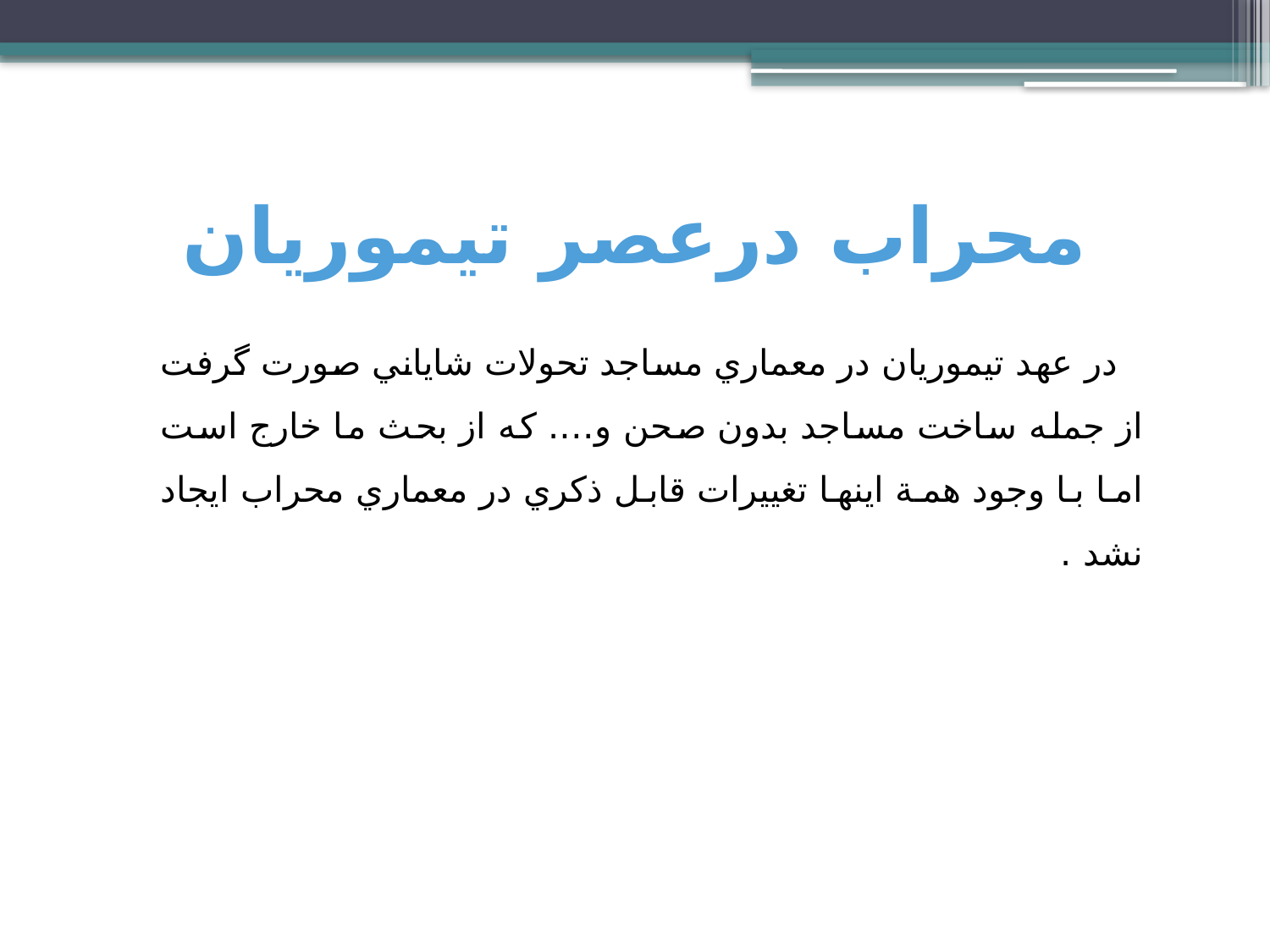

# محراب درعصر تيموريان
     در عهد تيموريان در معماري مساجد تحولات شاياني صورت گرفت از جمله ساخت مساجد بدون صحن و…. كه از بحث ما خارج است اما با وجود همة اينها تغييرات قابل ذكري در معماري محراب ايجاد نشد .